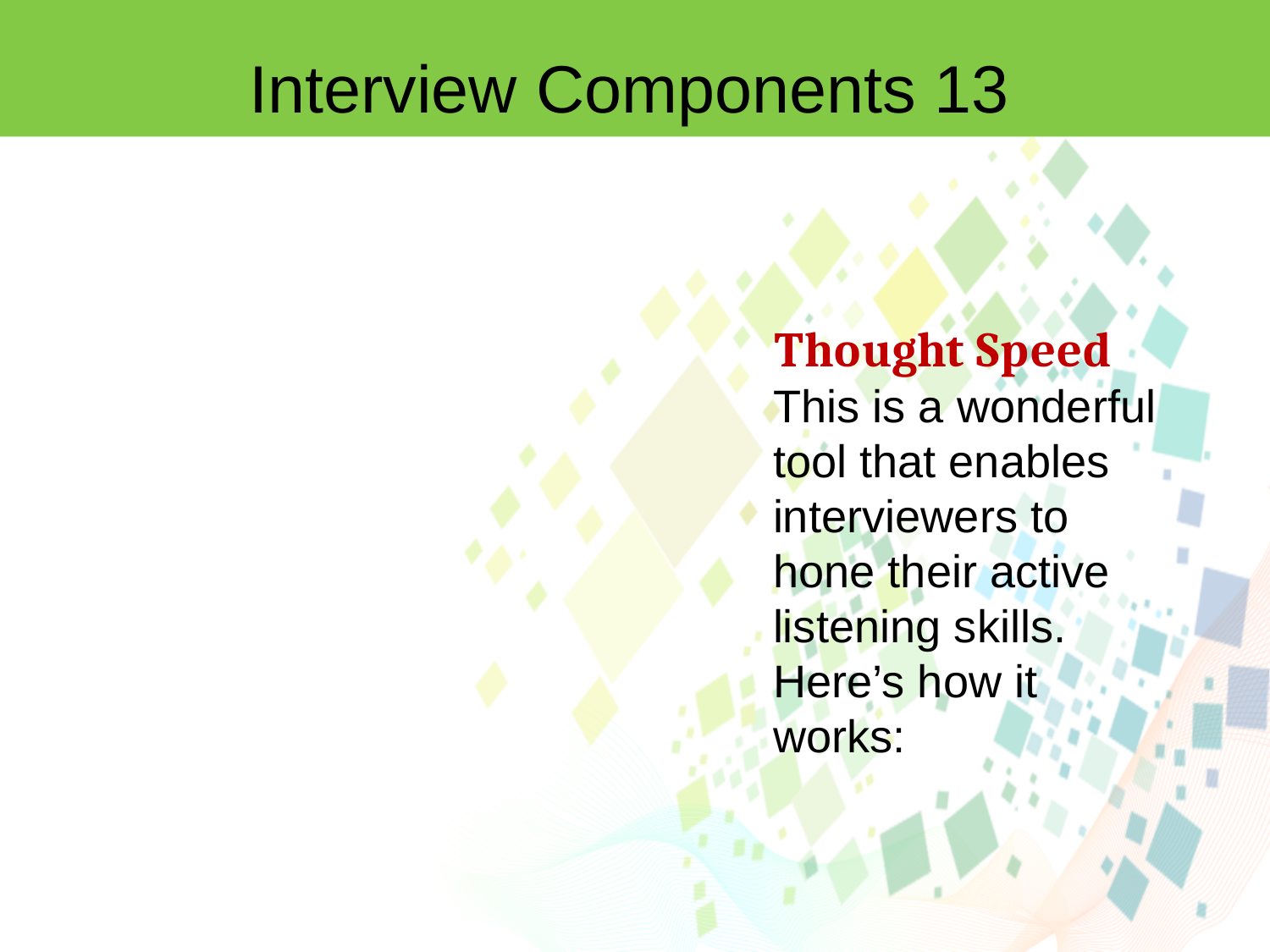

Interview Components 13
Thought Speed
This is a wonderful tool that enables interviewers to hone their active listening skills.
Here’s how it works: